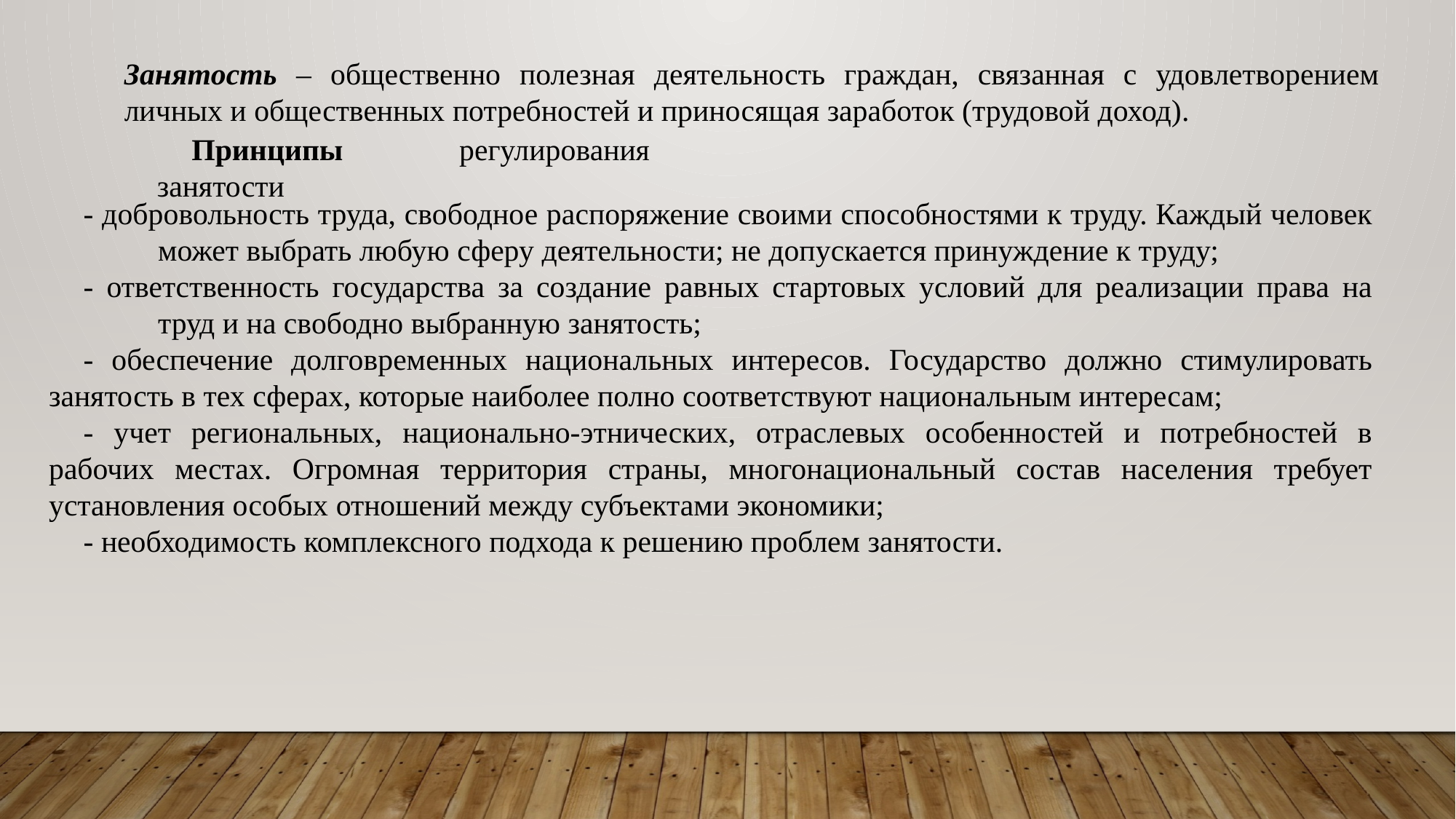

Занятость – общественно полезная деятельность граждан, связанная с удовлетворением личных и общественных потребностей и приносящая заработок (трудовой доход).
Принципы регулирования занятости
- добровольность труда, свободное распоряжение своими способностями к труду. Каждый человек может выбрать любую сферу деятельности; не допускается принуждение к труду;
- ответственность государства за создание равных стартовых условий для реализации права на труд и на свободно выбранную занятость;
- обеспечение долговременных национальных интересов. Государство должно стимулировать занятость в тех сферах, которые наиболее полно соответствуют национальным интересам;
- учет региональных, национально-этнических, отраслевых особенностей и потребностей в рабочих местах. Огромная территория страны, многонациональный состав населения требует установления особых отношений между субъектами экономики;
- необходимость комплексного подхода к решению проблем занятости.